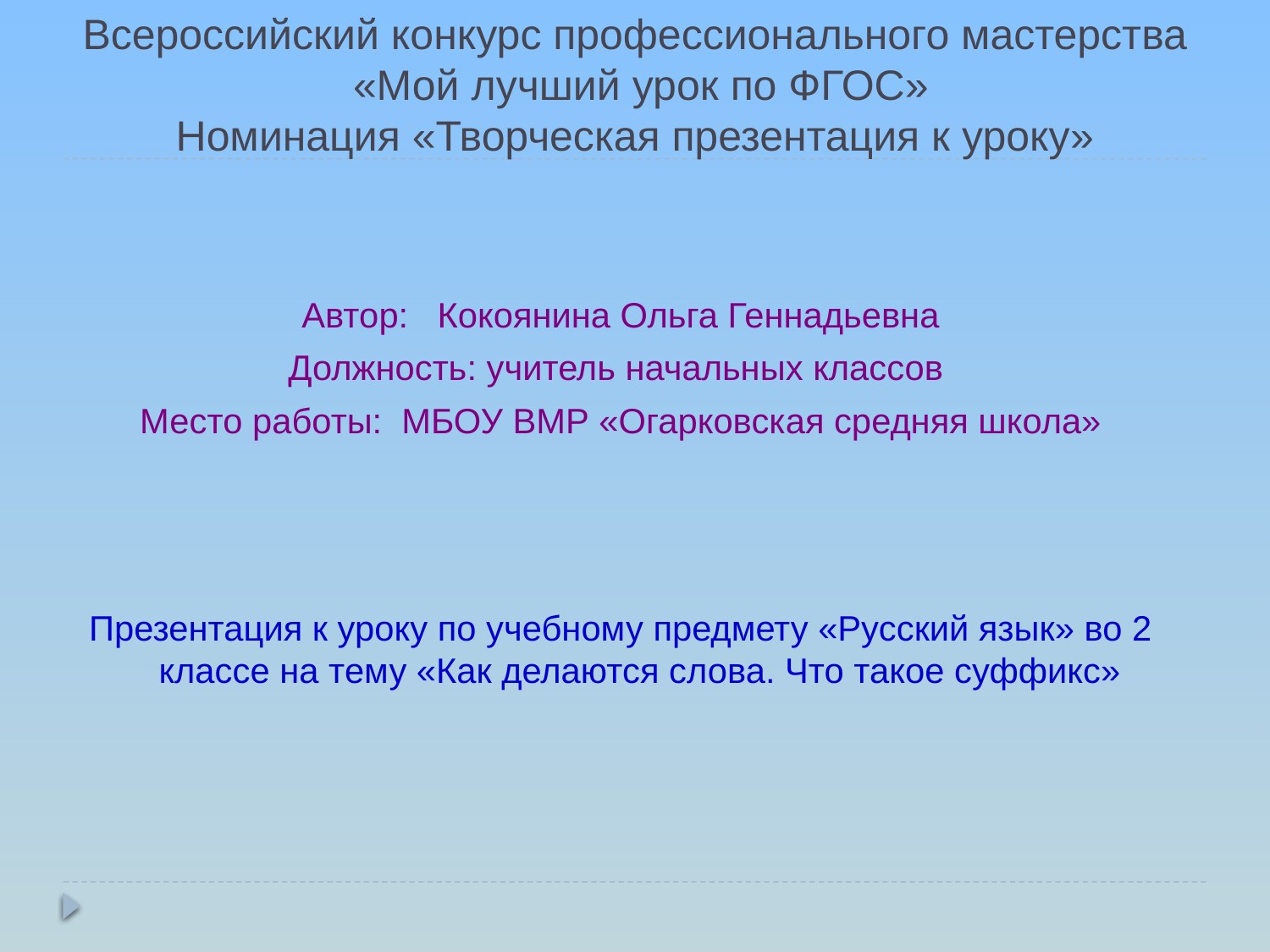

Всероссийский конкурс профессионального мастерства
 «Мой лучший урок по ФГОС»
Номинация «Творческая презентация к уроку»
Автор:   Кокоянина Ольга Геннадьевна
Должность: учитель начальных классов
Место работы:  МБОУ ВМР «Огарковская средняя школа»

Презентация к уроку по учебному предмету «Русский язык» во 2 классе на тему «Как делаются слова. Что такое суффикс»